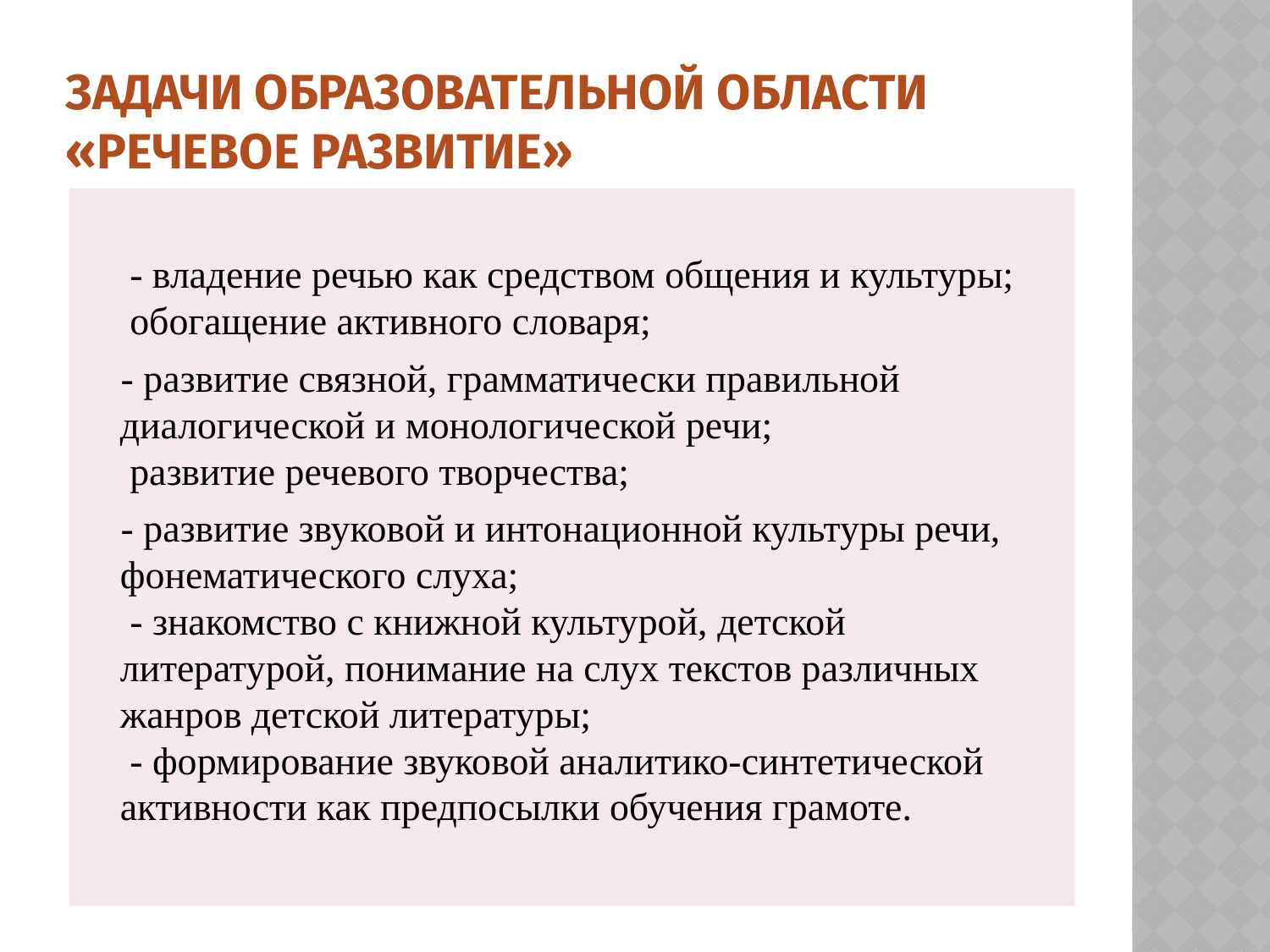

# Задачи образовательной области            «Речевое развитие»
 - владение речью как средством общения и культуры;
 обогащение активного словаря;
    - развитие связной, грамматически правильной диалогической и монологической речи;
 развитие речевого творчества;
    - развитие звуковой и интонационной культуры речи, фонематического слуха;
 - знакомство с книжной культурой, детской литературой, понимание на слух текстов различных жанров детской литературы;
 - формирование звуковой аналитико-синтетической активности как предпосылки обучения грамоте.